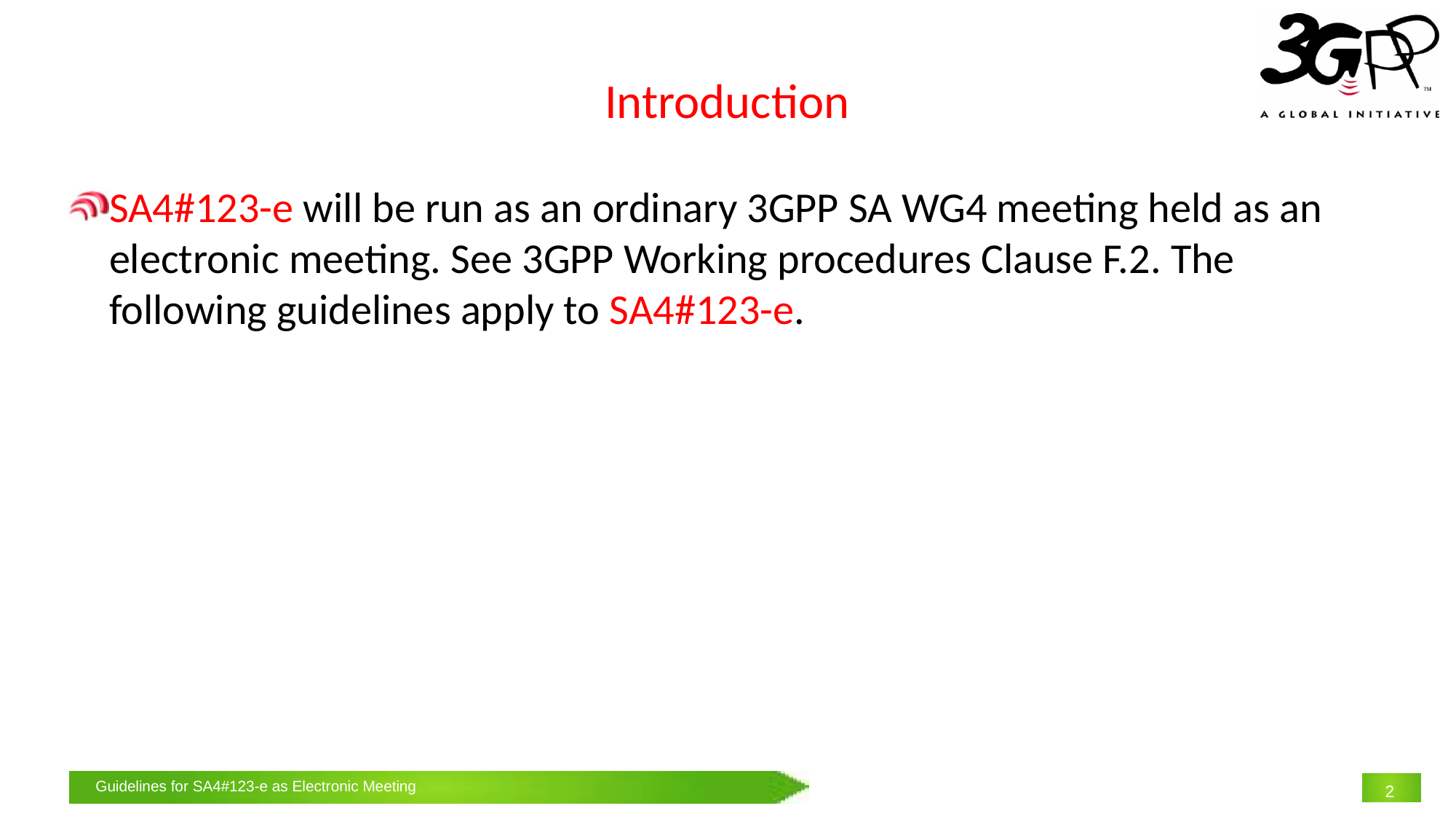

# Introduction
SA4#123-e will be run as an ordinary 3GPP SA WG4 meeting held as an electronic meeting. See 3GPP Working procedures Clause F.2. The following guidelines apply to SA4#123-e.

2